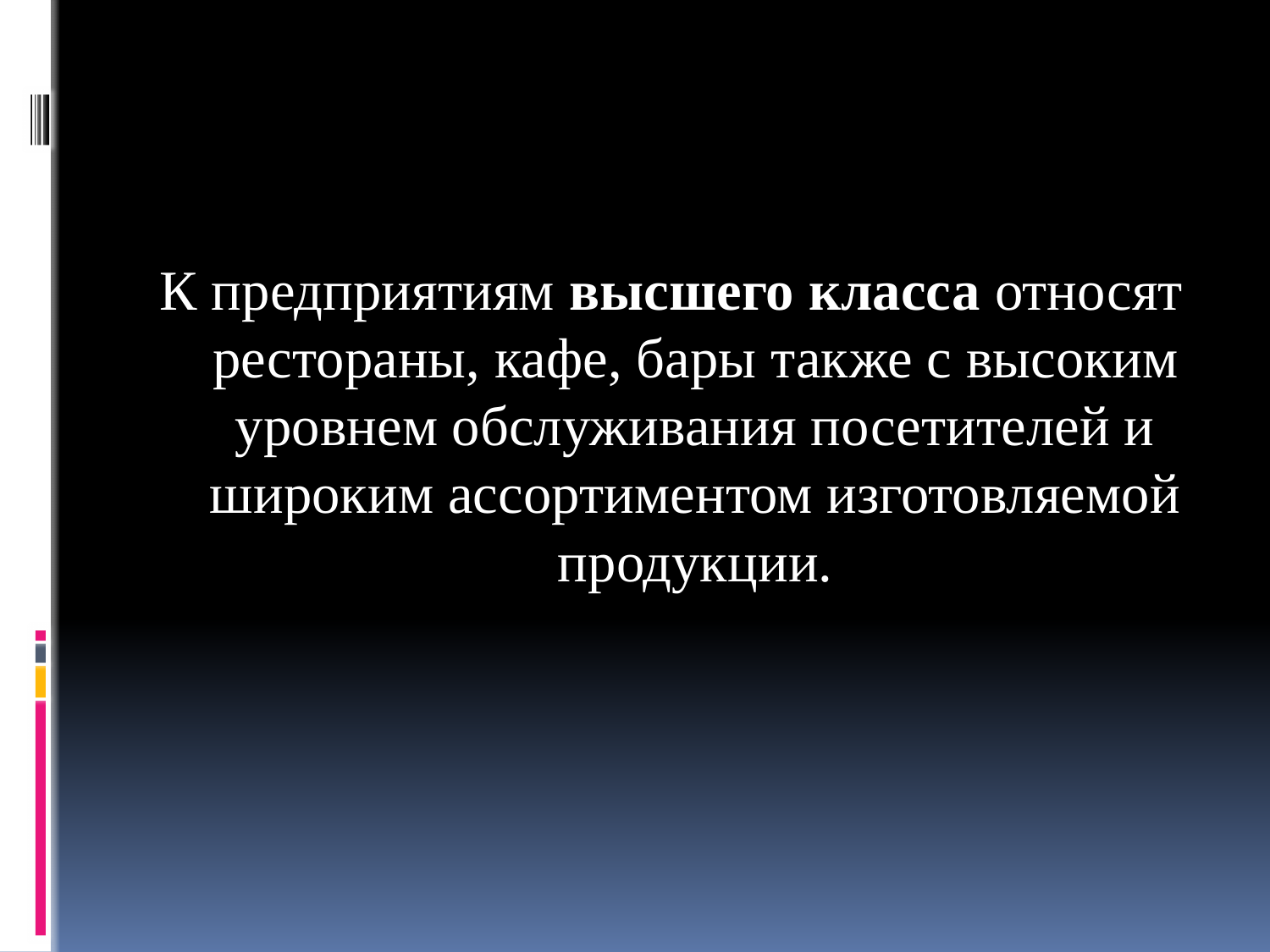

#
К предприятиям высшего класса относят рестораны, кафе, бары так­же с высоким уровнем обслуживания посетителей и широким ассорти­ментом изготовляемой продукции.